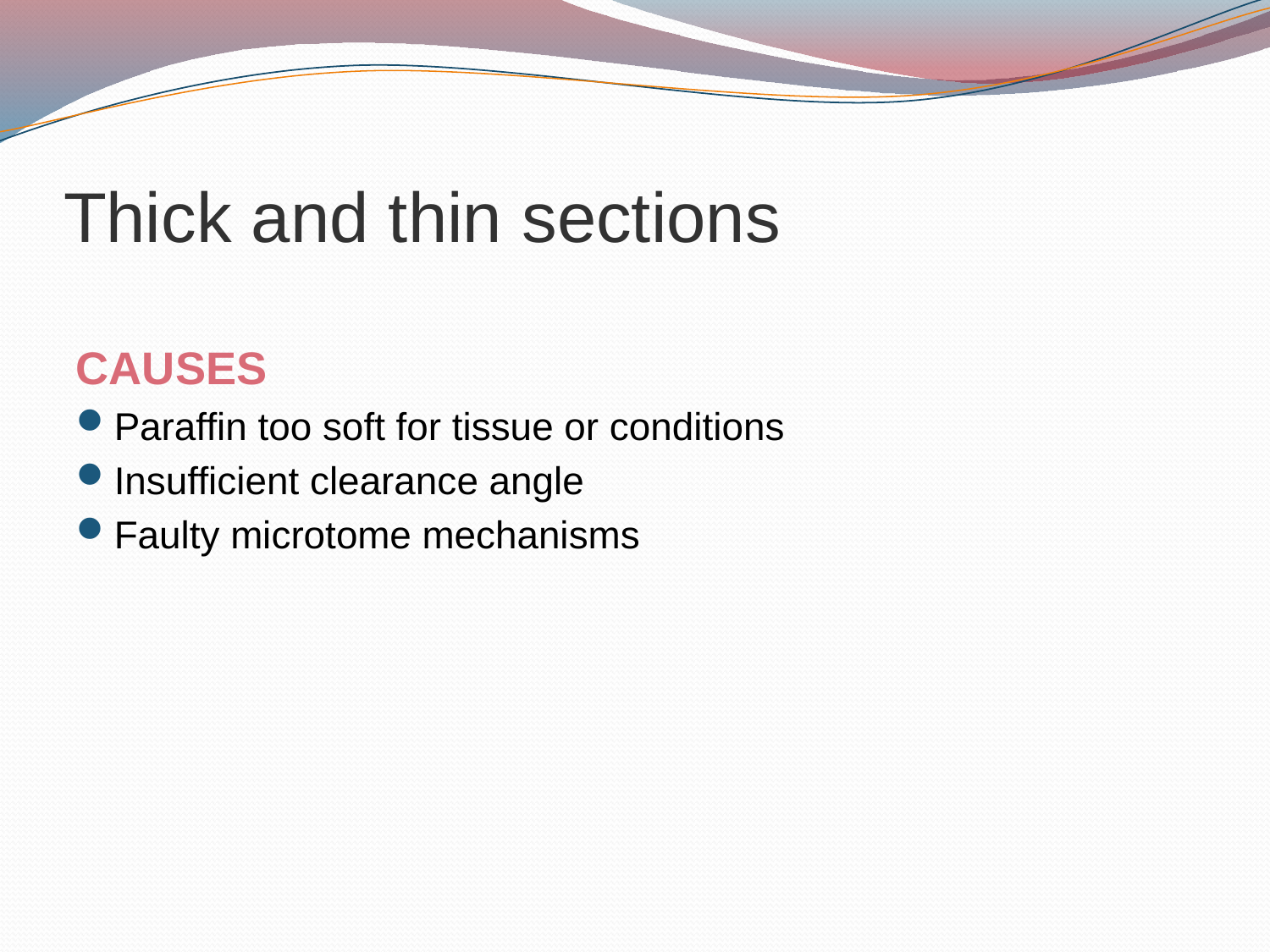

# Thick and thin sections

CAUSES
Paraffin too soft for tissue or conditions
Insufficient clearance angle
Faulty microtome mechanisms